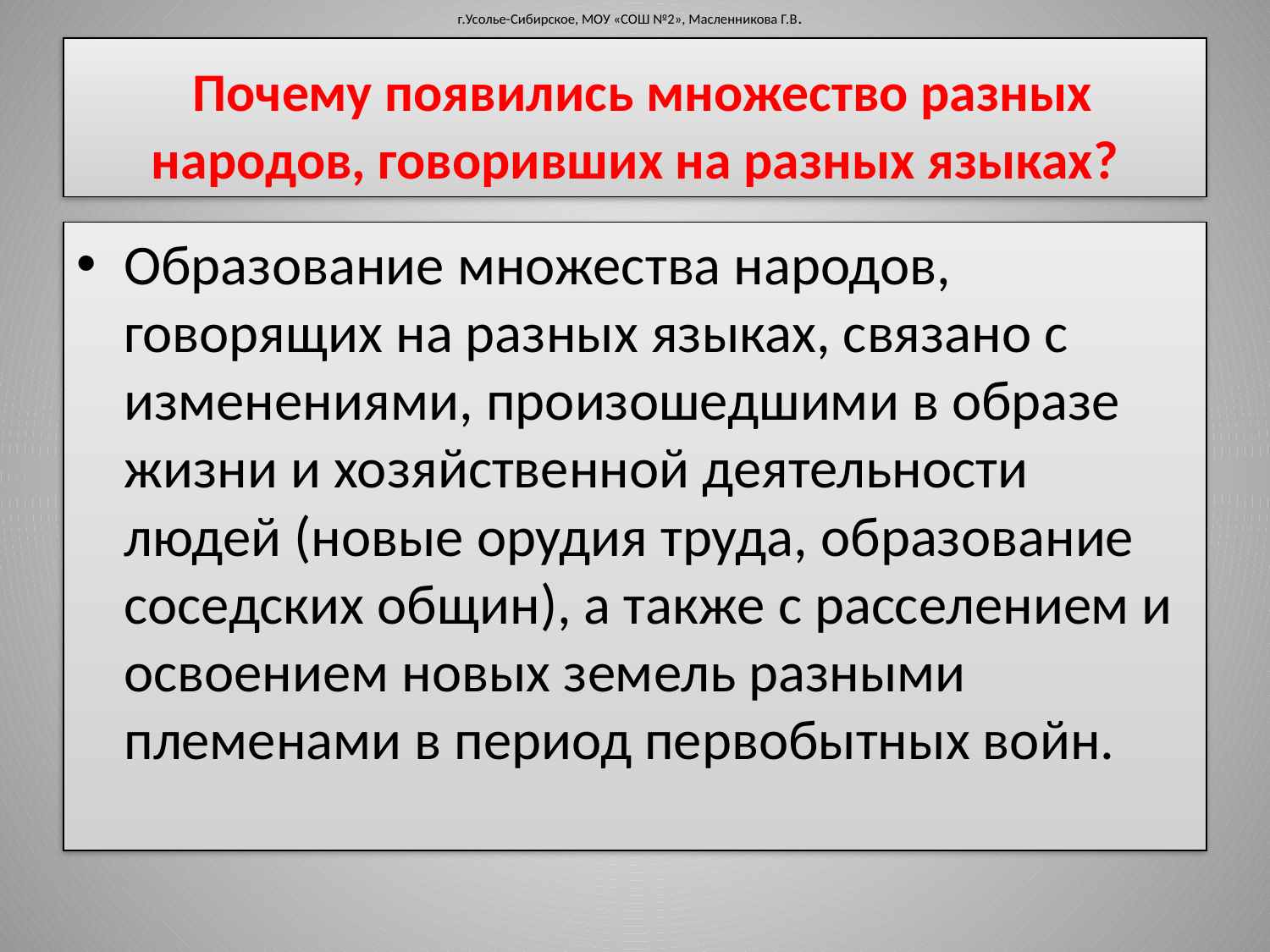

г.Усолье-Сибирское, МОУ «СОШ №2», Масленникова Г.В.
# Почему появились множество разных народов, говоривших на разных языках?
Образование множества народов, говорящих на разных языках, связано с изменениями, произошедшими в образе жизни и хозяйственной деятельности людей (новые орудия труда, образование соседских общин), а также с расселением и освоением новых земель разными племенами в период первобытных войн.